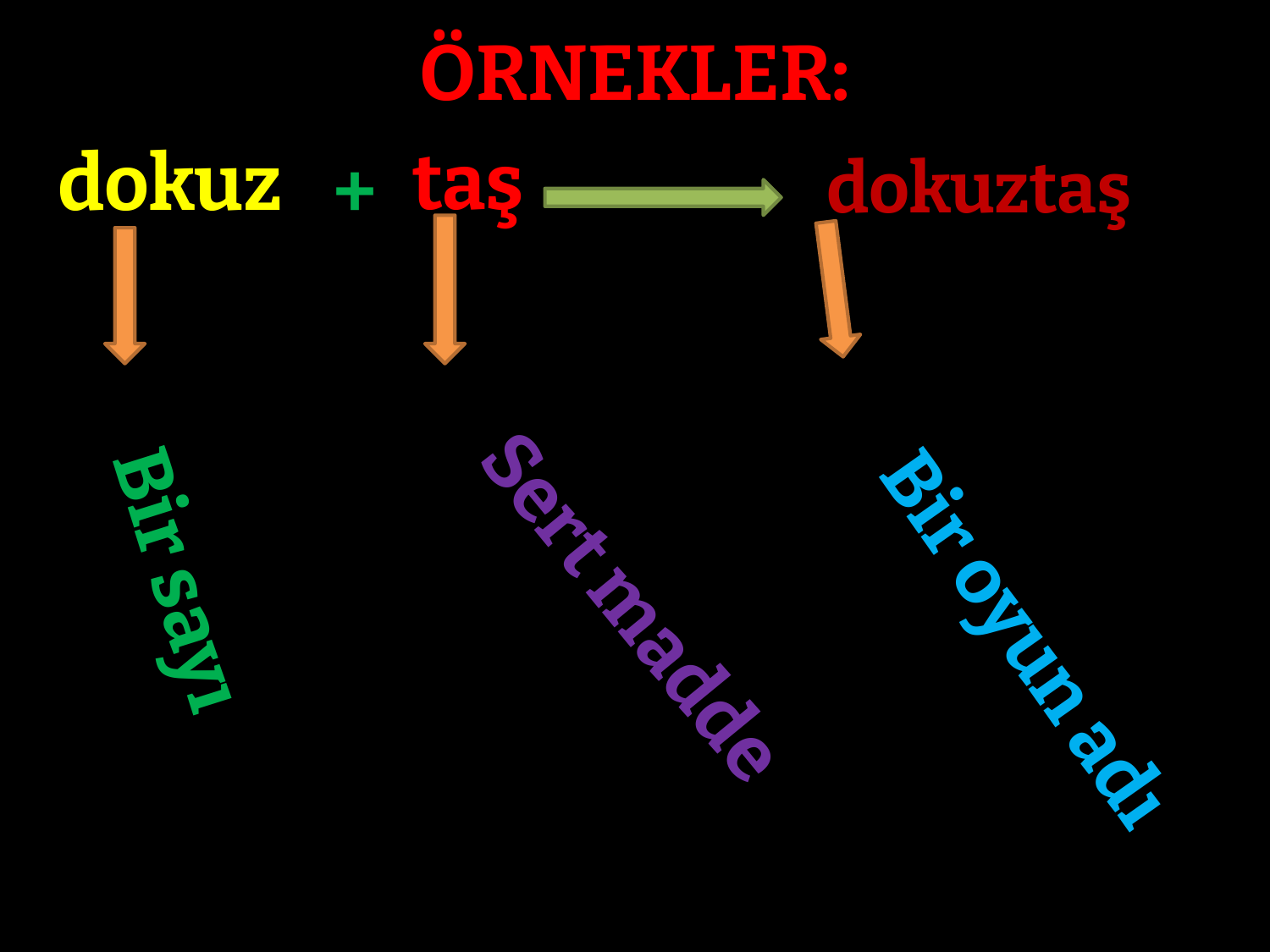

ÖRNEKLER:
taş
dokuz
+
dokuztaş

#
Bir sayı
Sert madde
 Bir oyun adı